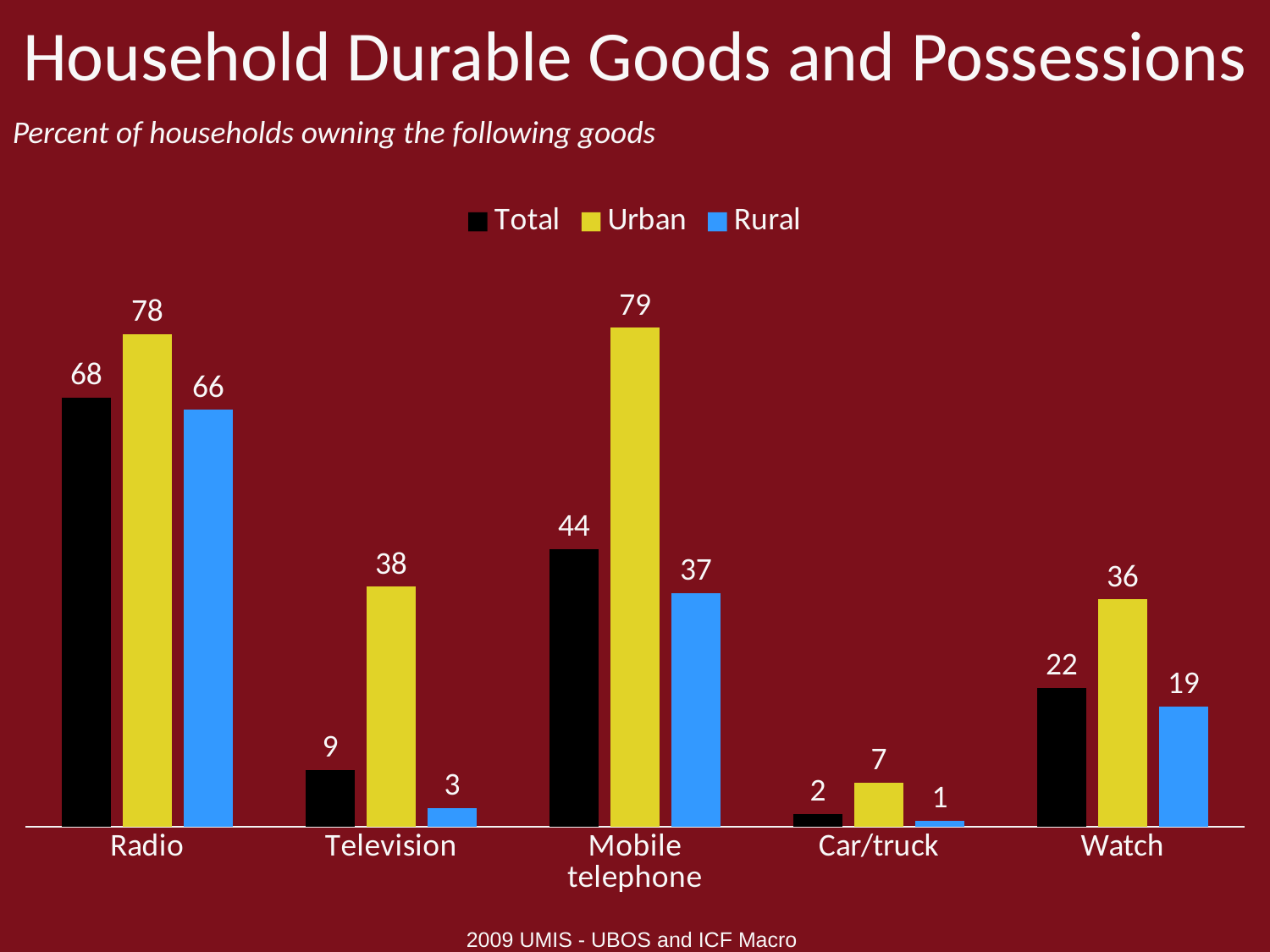

# Household Durable Goods and Possessions
Percent of households owning the following goods

### Chart

| Category | Total | Urban | Rural |
|---|---|---|---|
| Radio | 68.0 | 78.0 | 66.0 |
| Television | 9.0 | 38.0 | 3.0 |
| Mobile telephone | 44.0 | 79.0 | 37.0 |
| Car/truck | 2.0 | 7.0 | 1.0 |
| Watch | 22.0 | 36.0 | 19.0 |
2009 UMIS - UBOS and ICF Macro